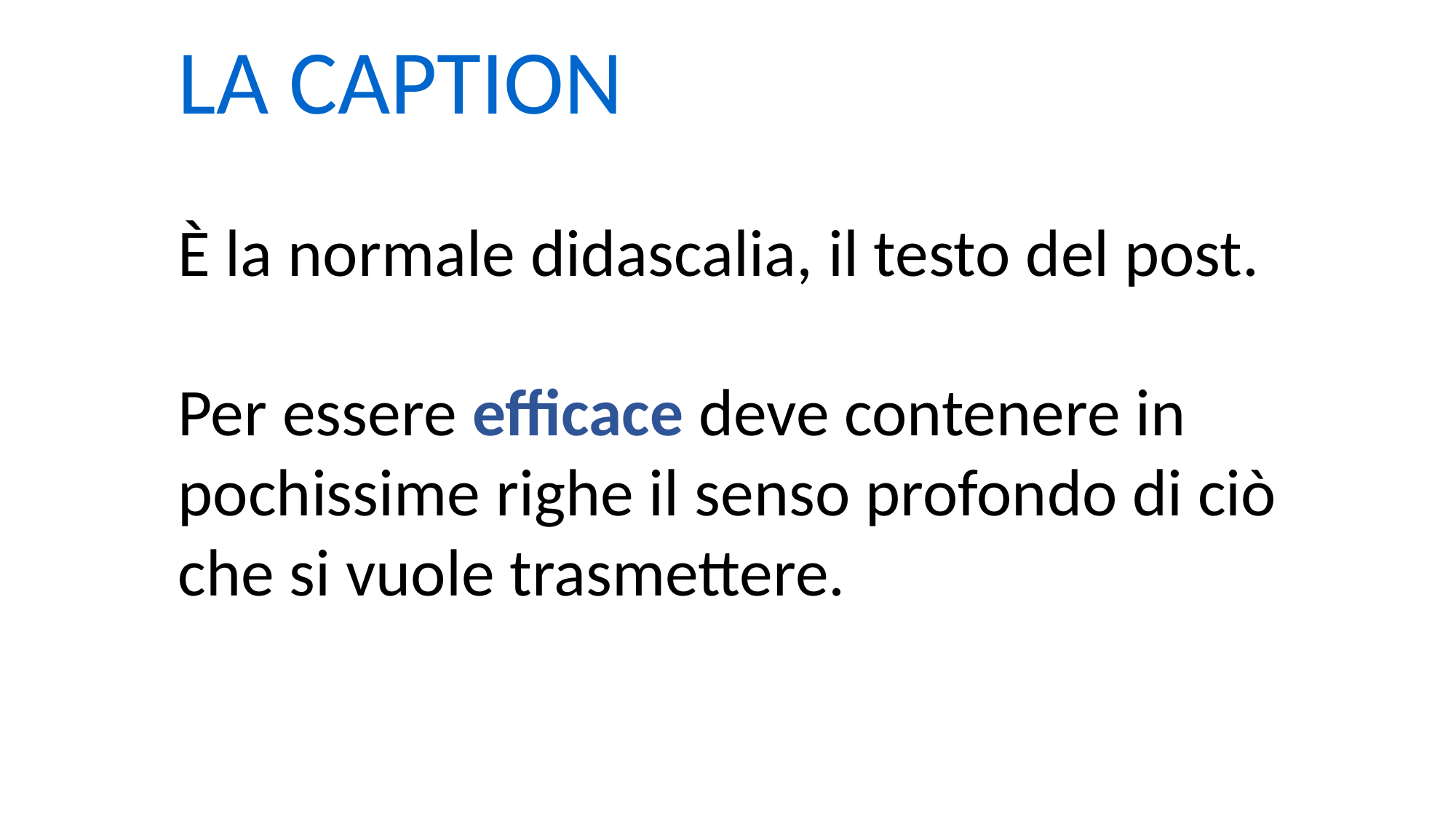

LA CAPTION
È la normale didascalia, il testo del post.

Per essere efficace deve contenere in pochissime righe il senso profondo di ciò che si vuole trasmettere.